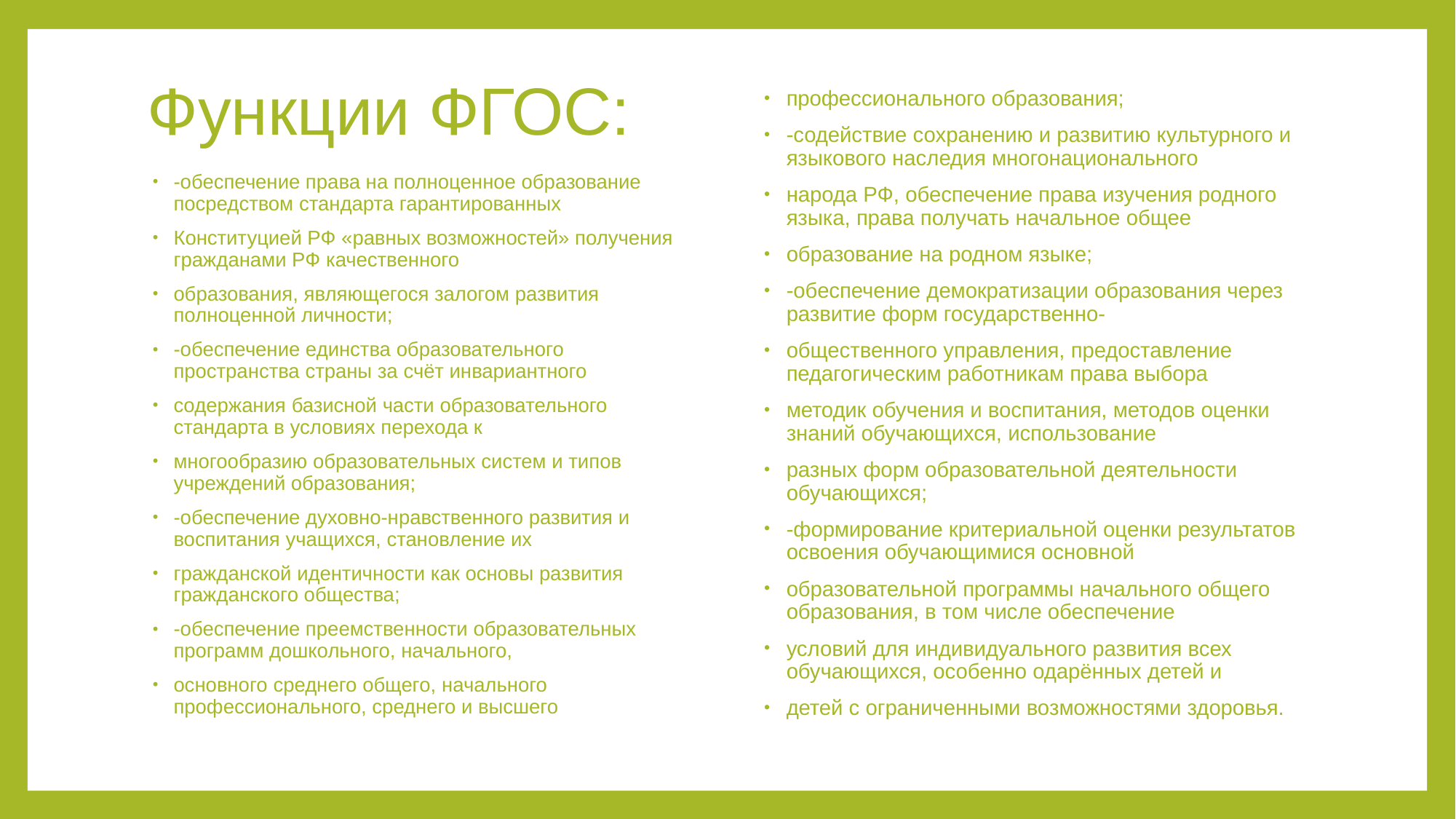

# Функции ФГОС:
профессионального образования;
-содействие сохранению и развитию культурного и языкового наследия многонационального
народа РФ, обеспечение права изучения родного языка, права получать начальное общее
образование на родном языке;
-обеспечение демократизации образования через развитие форм государственно-
общественного управления, предоставление педагогическим работникам права выбора
методик обучения и воспитания, методов оценки знаний обучающихся, использование
разных форм образовательной деятельности обучающихся;
-формирование критериальной оценки результатов освоения обучающимися основной
образовательной программы начального общего образования, в том числе обеспечение
условий для индивидуального развития всех обучающихся, особенно одарённых детей и
детей с ограниченными возможностями здоровья.

-обеспечение права на полноценное образование посредством стандарта гарантированных
Конституцией РФ «равных возможностей» получения гражданами РФ качественного
образования, являющегося залогом развития полноценной личности;
-обеспечение единства образовательного пространства страны за счёт инвариантного
содержания базисной части образовательного стандарта в условиях перехода к
многообразию образовательных систем и типов учреждений образования;
-обеспечение духовно-нравственного развития и воспитания учащихся, становление их
гражданской идентичности как основы развития гражданского общества;
-обеспечение преемственности образовательных программ дошкольного, начального,
основного среднего общего, начального профессионального, среднего и высшего